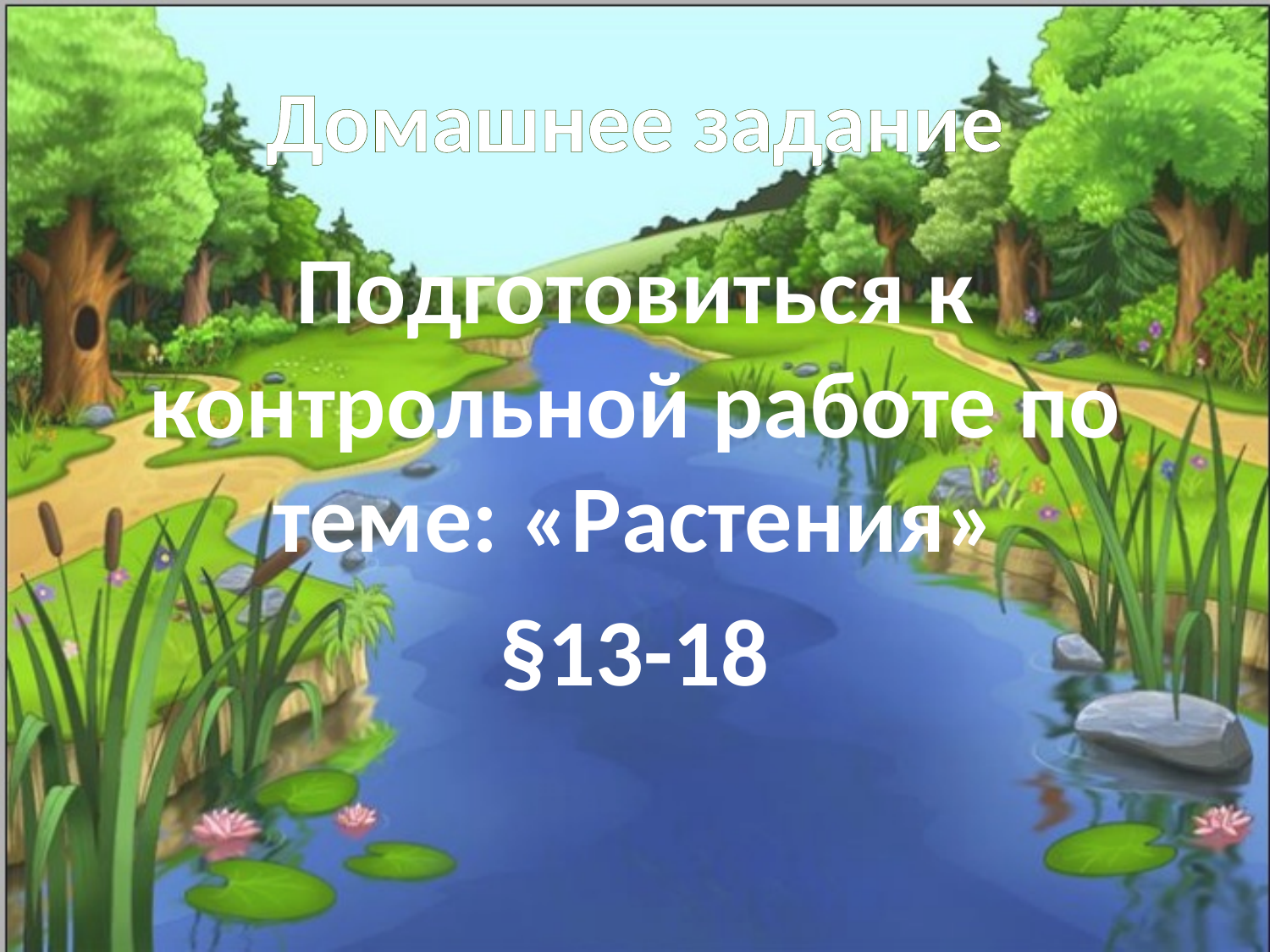

# Домашнее задание
Подготовиться к контрольной работе по теме: «Растения»
§13-18